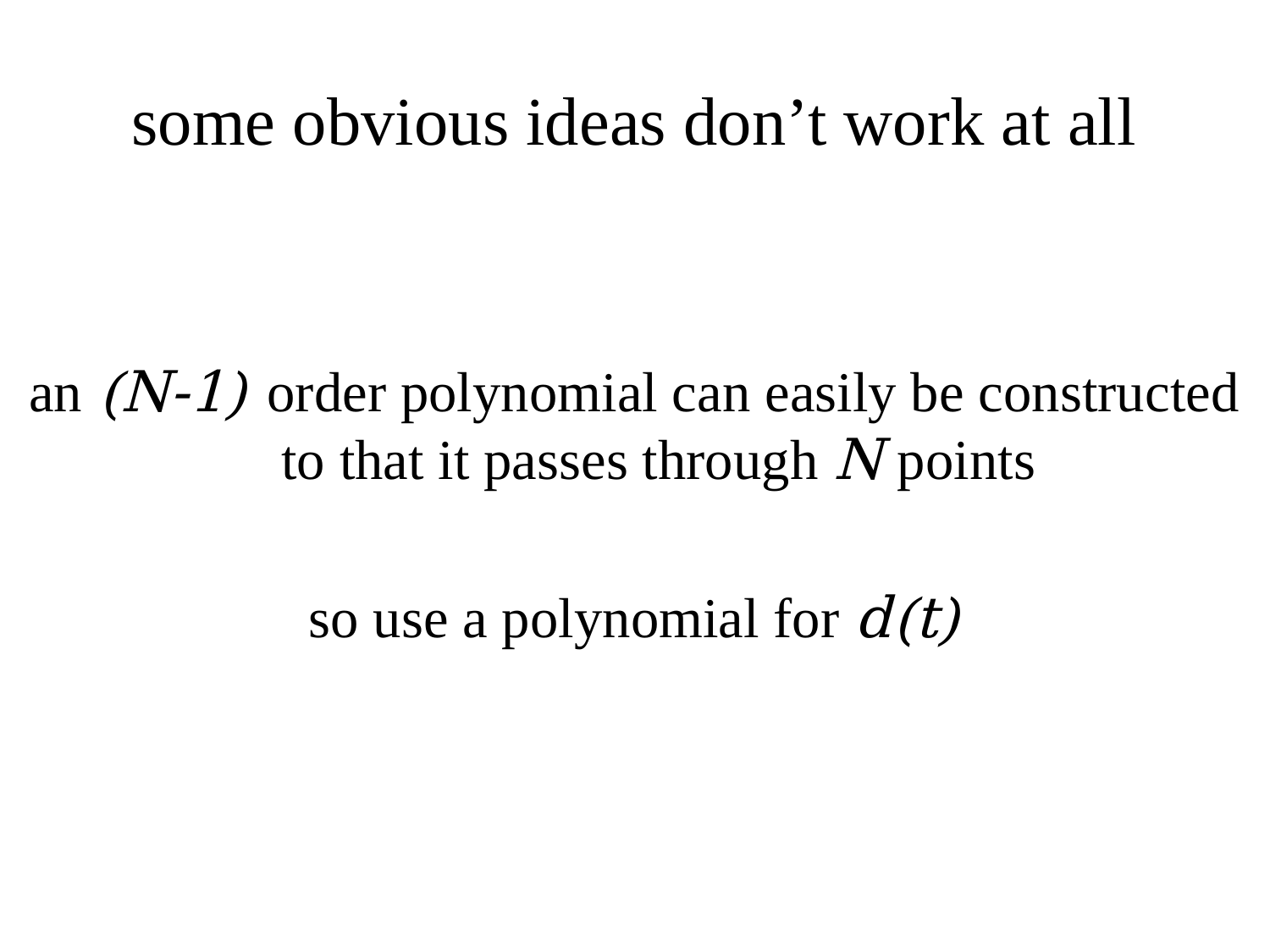

# some obvious ideas don’t work at all
an (N-1) order polynomial can easily be constructed to that it passes through N points

so use a polynomial for d(t)